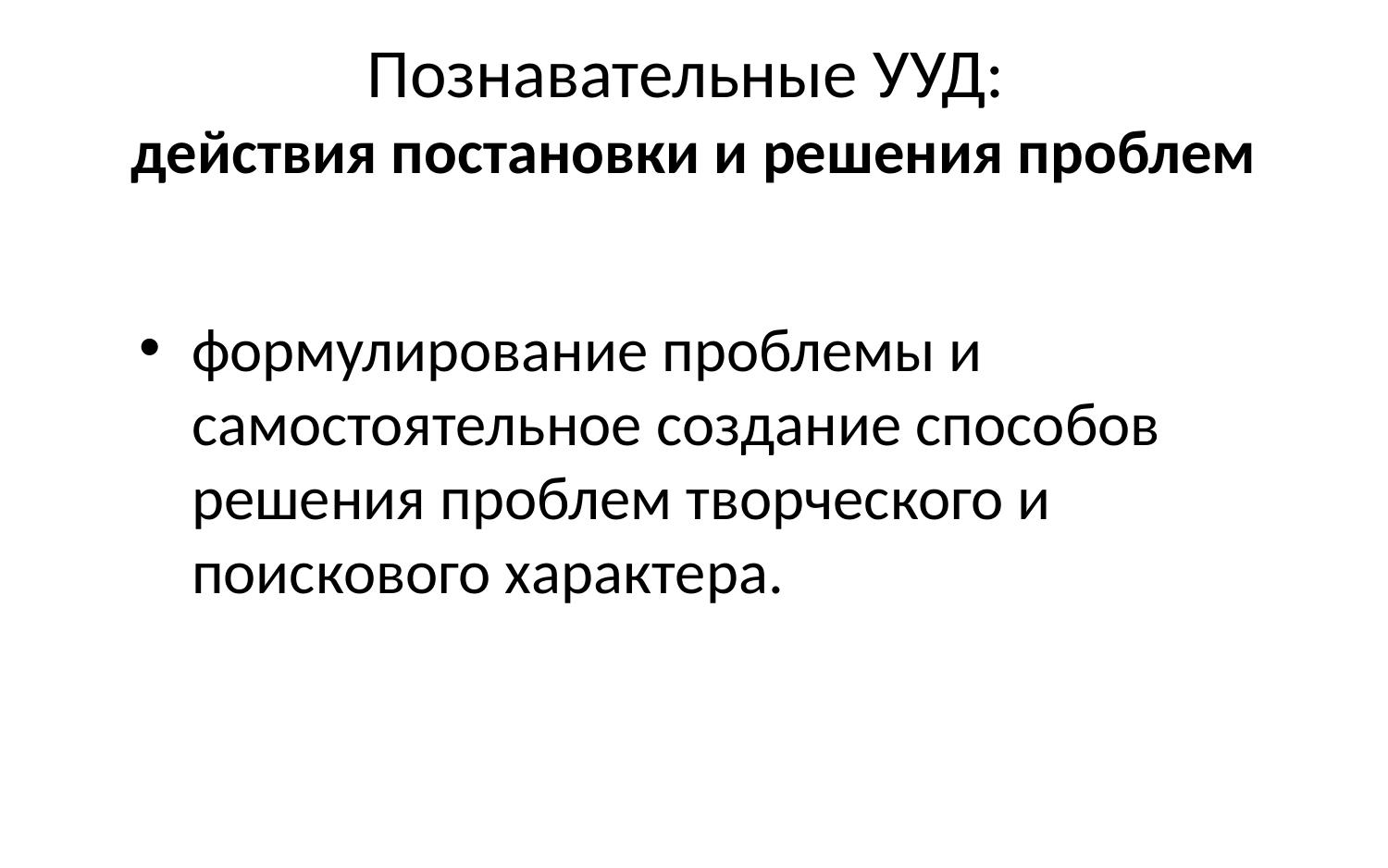

# Познавательные УУД: действия постановки и решения проблем
формулирование проблемы и самостоятельное создание способов решения проблем творческого и поискового характера.